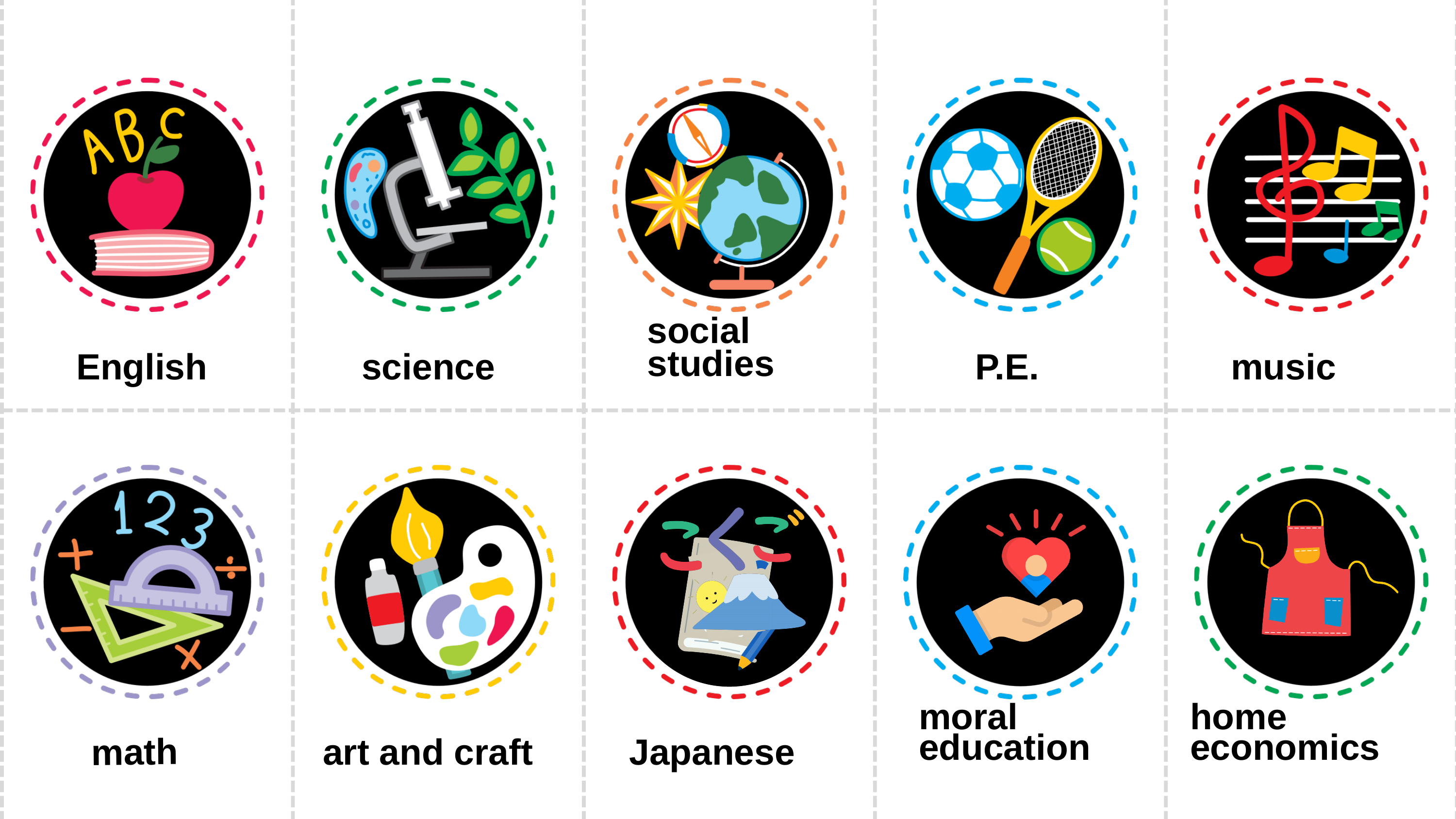

social studies
English
science
P.E.
music

moral education
home economics
math
art and craft
Japanese